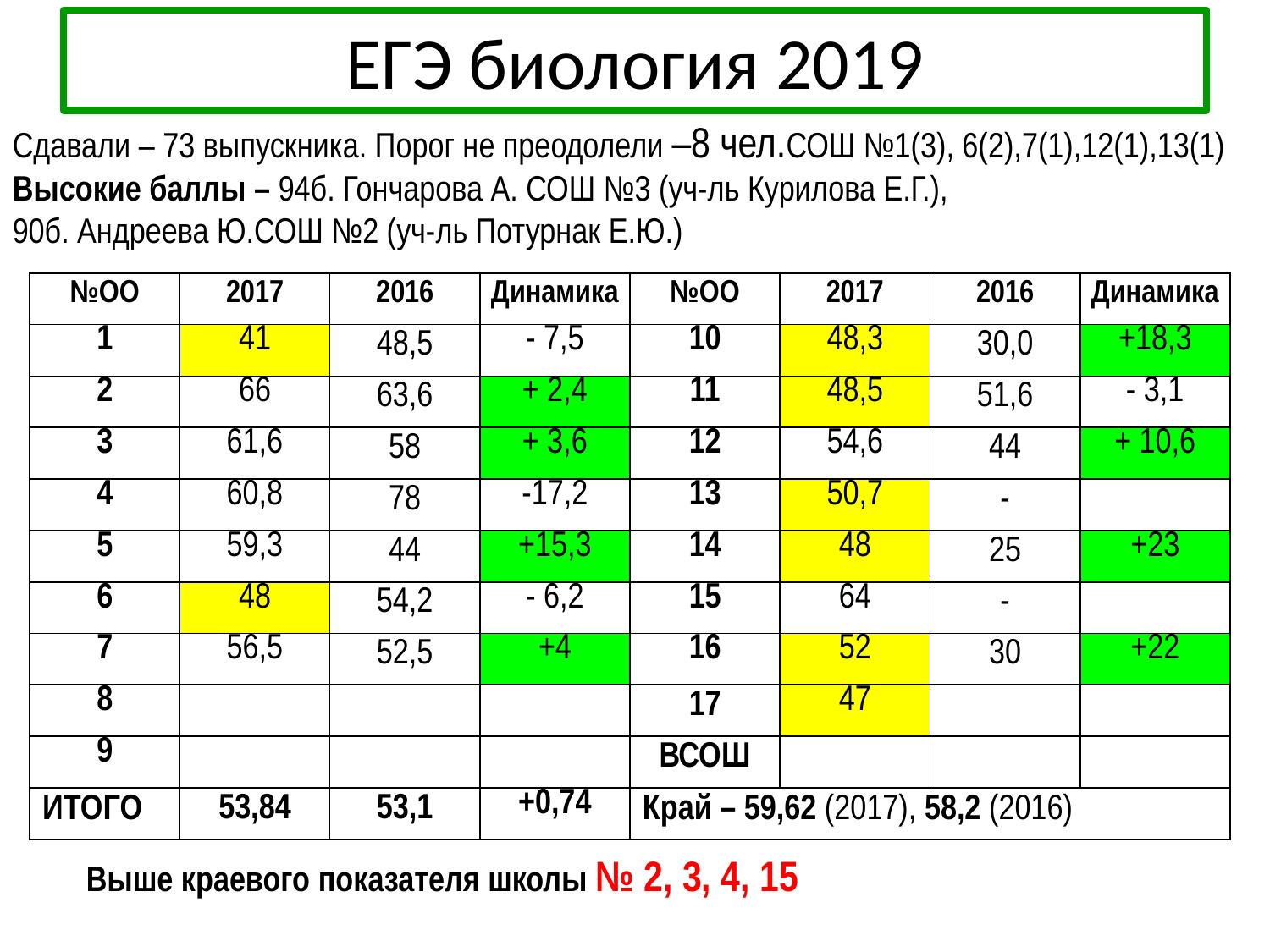

# ЕГЭ биология 2019
Сдавали – 73 выпускника. Порог не преодолели –8 чел.СОШ №1(3), 6(2),7(1),12(1),13(1)
Высокие баллы – 94б. Гончарова А. СОШ №3 (уч-ль Курилова Е.Г.),
90б. Андреева Ю.СОШ №2 (уч-ль Потурнак Е.Ю.)
| №ОО | 2017 | 2016 | Динамика | №ОО | 2017 | 2016 | Динамика |
| --- | --- | --- | --- | --- | --- | --- | --- |
| 1 | 41 | 48,5 | - 7,5 | 10 | 48,3 | 30,0 | +18,3 |
| 2 | 66 | 63,6 | + 2,4 | 11 | 48,5 | 51,6 | - 3,1 |
| 3 | 61,6 | 58 | + 3,6 | 12 | 54,6 | 44 | + 10,6 |
| 4 | 60,8 | 78 | -17,2 | 13 | 50,7 | - |  |
| 5 | 59,3 | 44 | +15,3 | 14 | 48 | 25 | +23 |
| 6 | 48 | 54,2 | - 6,2 | 15 | 64 | - |  |
| 7 | 56,5 | 52,5 | +4 | 16 | 52 | 30 | +22 |
| 8 |  |  |  | 17 | 47 |  |  |
| 9 |  |  |  | ВСОШ |  |  |  |
| ИТОГО | 53,84 | 53,1 | +0,74 | Край – 59,62 (2017), 58,2 (2016) |  |  |  |
Выше краевого показателя школы № 2, 3, 4, 15